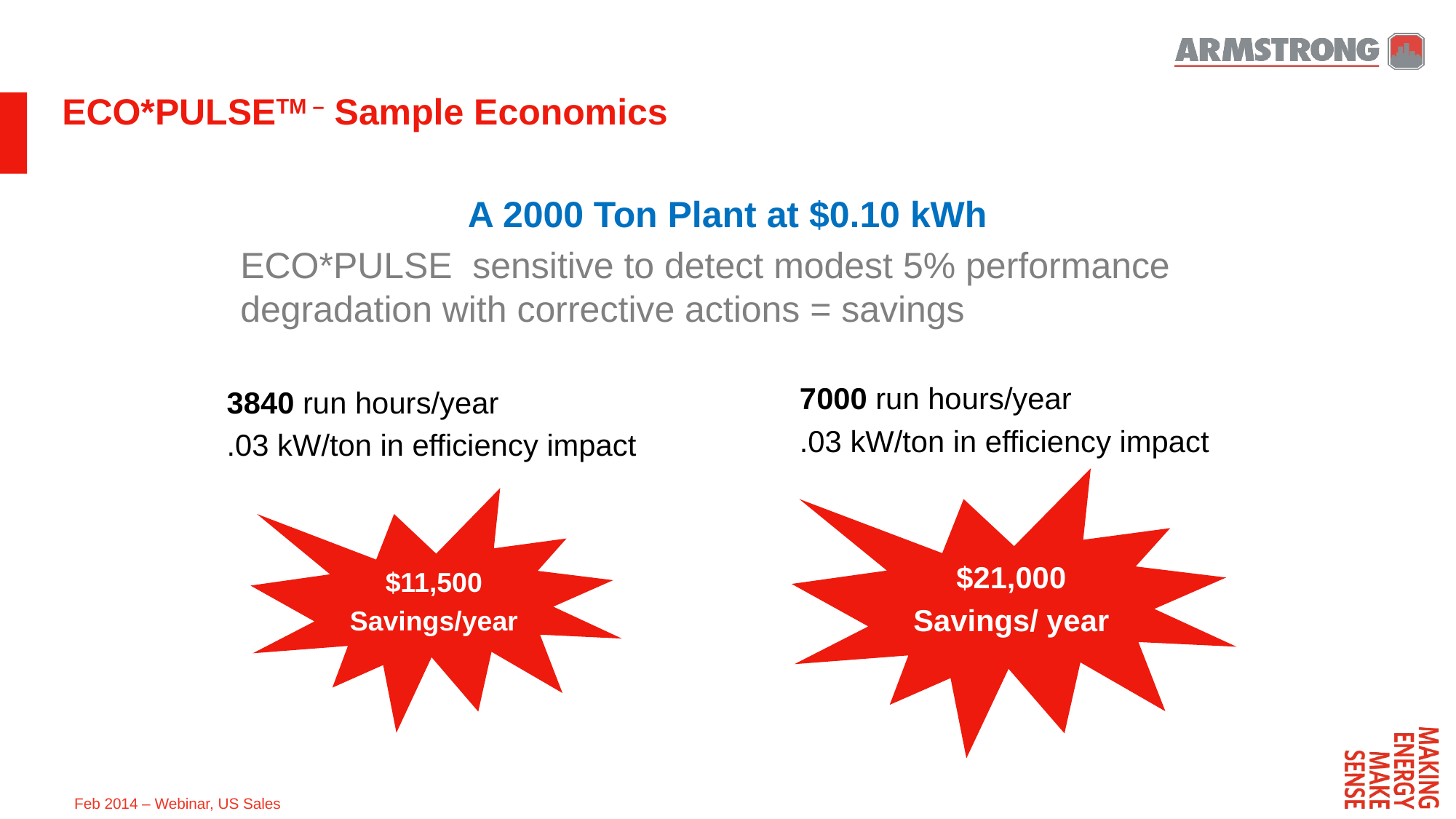

# ECO*PULSETM – Sample Economics
A 2000 Ton Plant at $0.10 kWh
ECO*PULSE  sensitive to detect modest 5% performance degradation with corrective actions = savings

7000 run hours/year
.03 kW/ton in efficiency impact
3840 run hours/year
.03 kW/ton in efficiency impact
$21,000
Savings/ year
$11,500
Savings/year